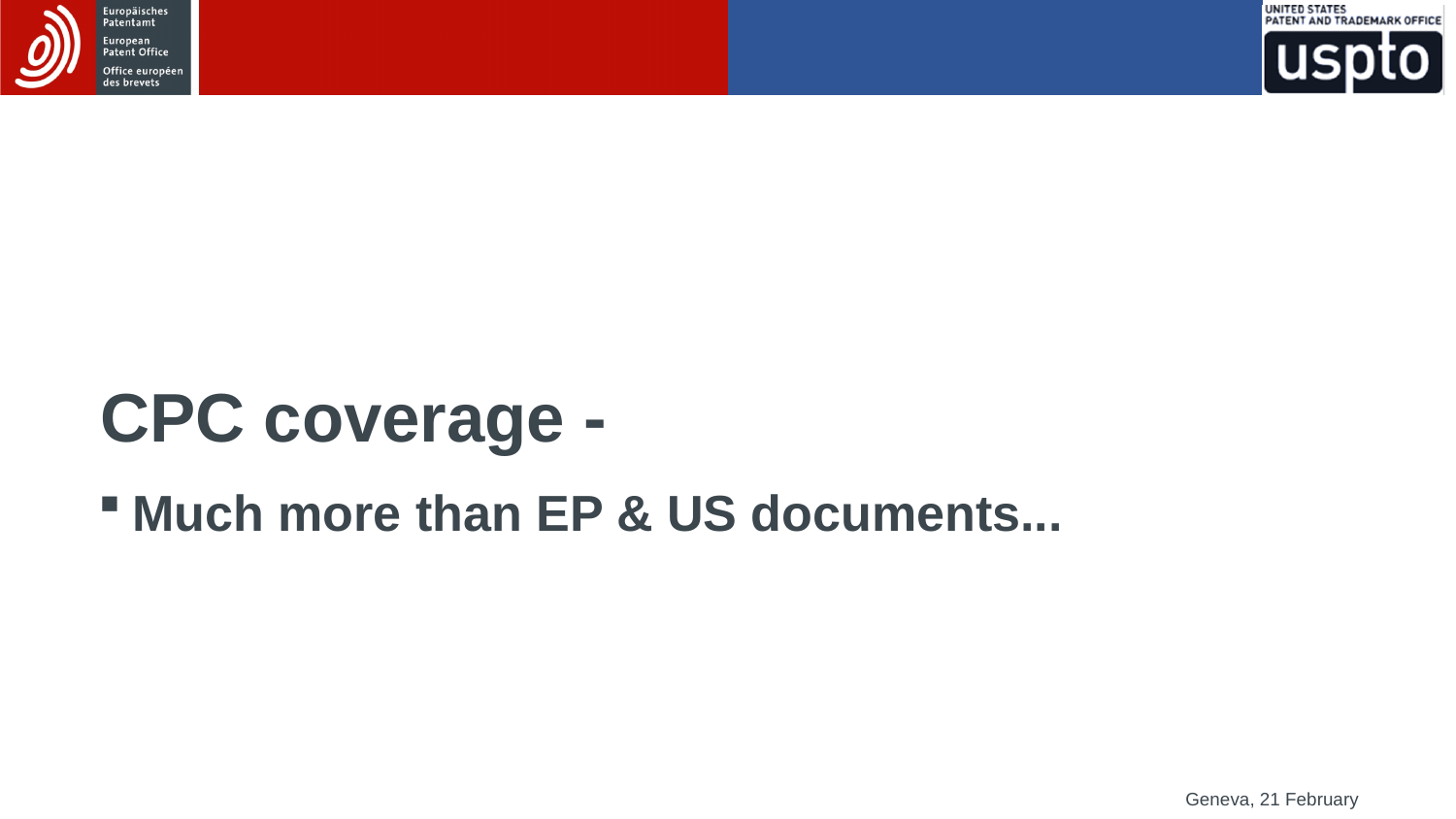

CPC coverage -
Much more than EP & US documents...
Geneva, 21 February 2017